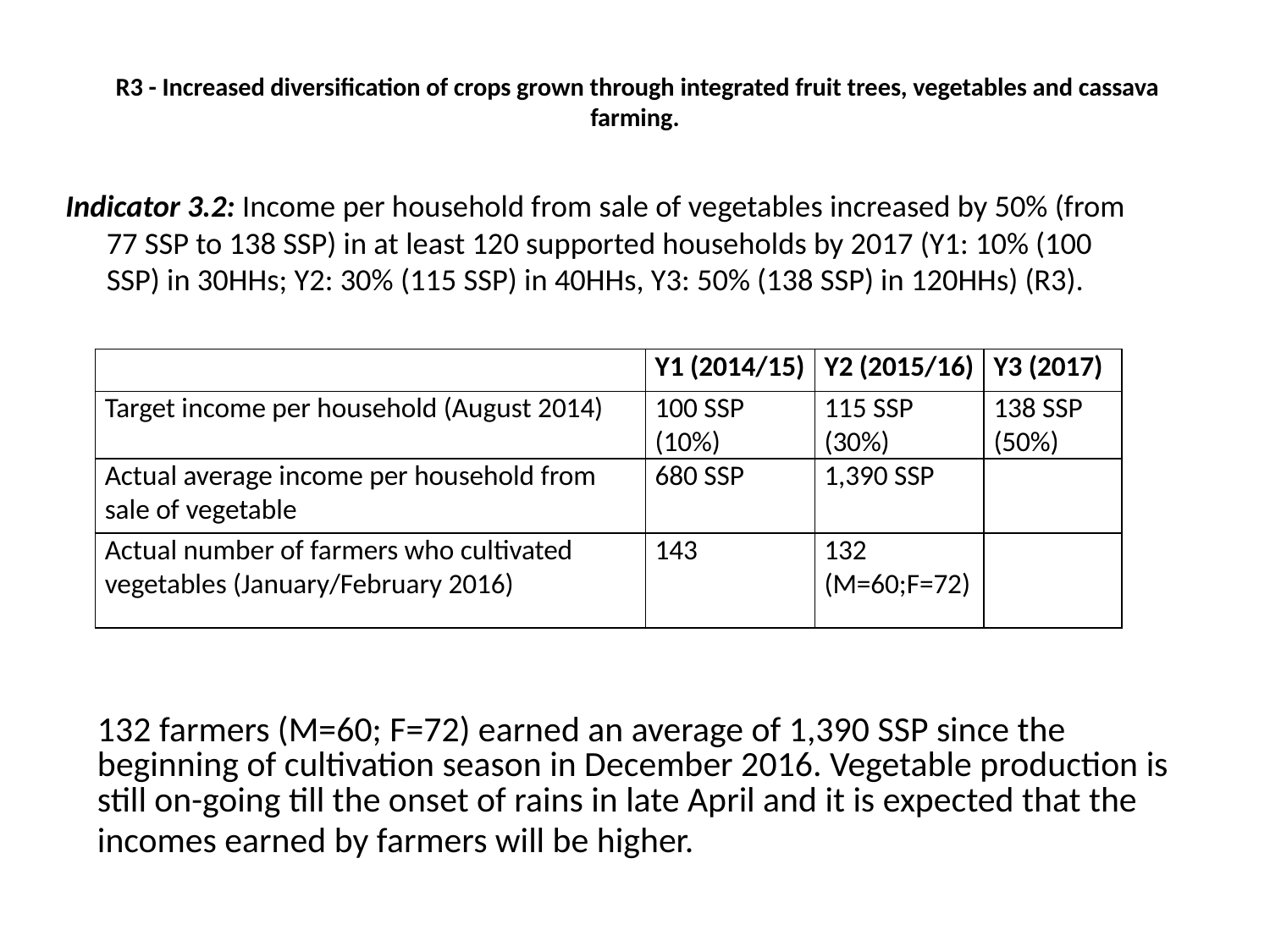

# R3 - Increased diversification of crops grown through integrated fruit trees, vegetables and cassava farming.
Indicator 3.2: Income per household from sale of vegetables increased by 50% (from 77 SSP to 138 SSP) in at least 120 supported households by 2017 (Y1: 10% (100 SSP) in 30HHs; Y2: 30% (115 SSP) in 40HHs, Y3: 50% (138 SSP) in 120HHs) (R3).

|  | Y1 (2014/15) | Y2 (2015/16) | Y3 (2017) |
| --- | --- | --- | --- |
| Target income per household (August 2014) | 100 SSP (10%) | 115 SSP (30%) | 138 SSP (50%) |
| Actual average income per household from sale of vegetable | 680 SSP | 1,390 SSP |  |
| Actual number of farmers who cultivated vegetables (January/February 2016) | 143 | 132 (M=60;F=72) |  |
132 farmers (M=60; F=72) earned an average of 1,390 SSP since the beginning of cultivation season in December 2016. Vegetable production is still on-going till the onset of rains in late April and it is expected that the incomes earned by farmers will be higher.